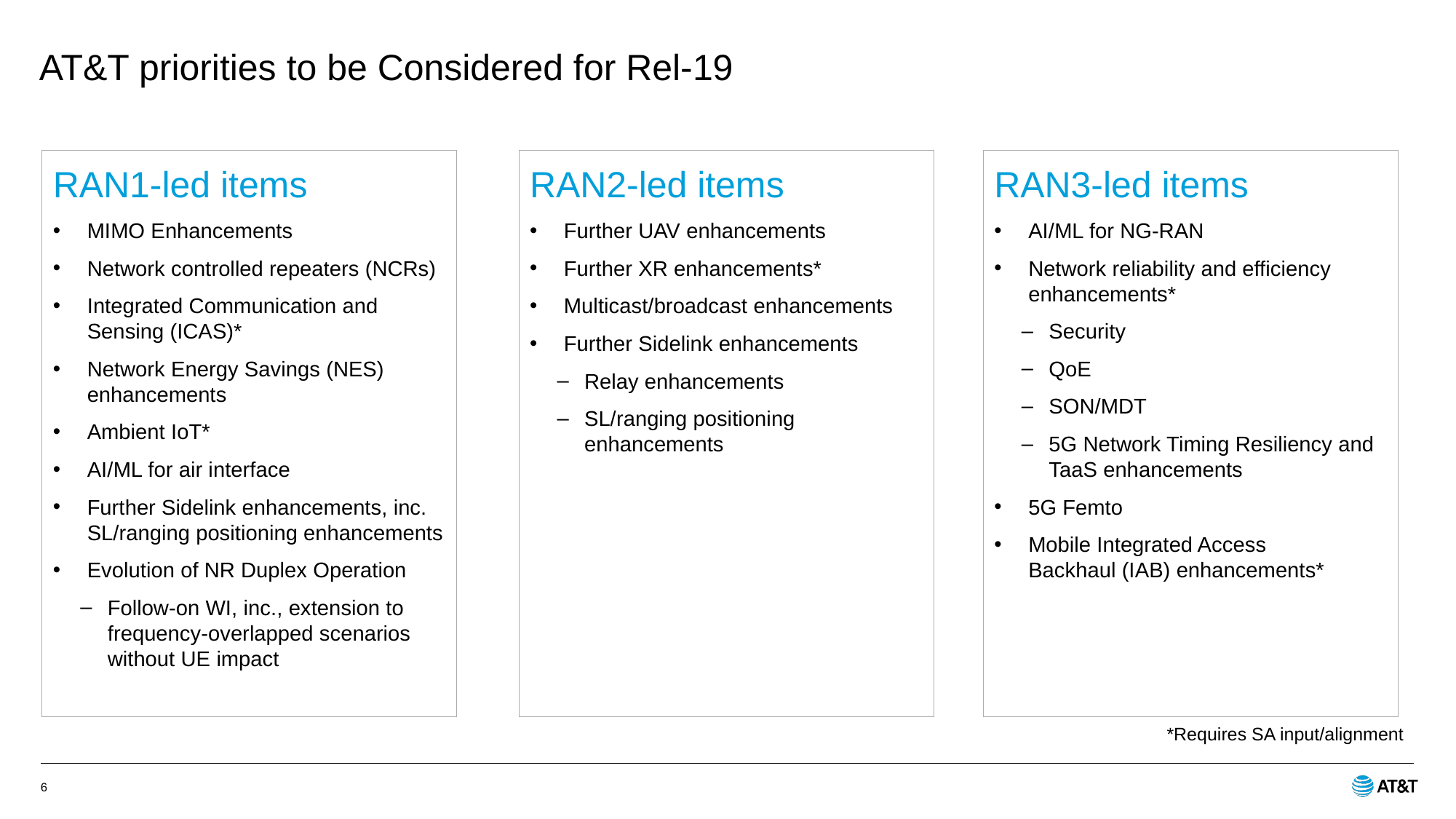

# AT&T priorities to be Considered for Rel-19
RAN1-led items
MIMO Enhancements
Network controlled repeaters (NCRs)
Integrated Communication and Sensing (ICAS)*
Network Energy Savings (NES) enhancements
Ambient IoT*
AI/ML for air interface
Further Sidelink enhancements, inc. SL/ranging positioning enhancements
Evolution of NR Duplex Operation
Follow-on WI, inc., extension to frequency-overlapped scenarios without UE impact

RAN3-led items
AI/ML for NG-RAN
Network reliability and efficiency enhancements*
Security
QoE
SON/MDT
5G Network Timing Resiliency and TaaS enhancements
5G Femto
Mobile Integrated Access Backhaul (IAB) enhancements*

RAN2-led items
Further UAV enhancements
Further XR enhancements*
Multicast/broadcast enhancements
Further Sidelink enhancements
Relay enhancements
SL/ranging positioning enhancements

*Requires SA input/alignment
6